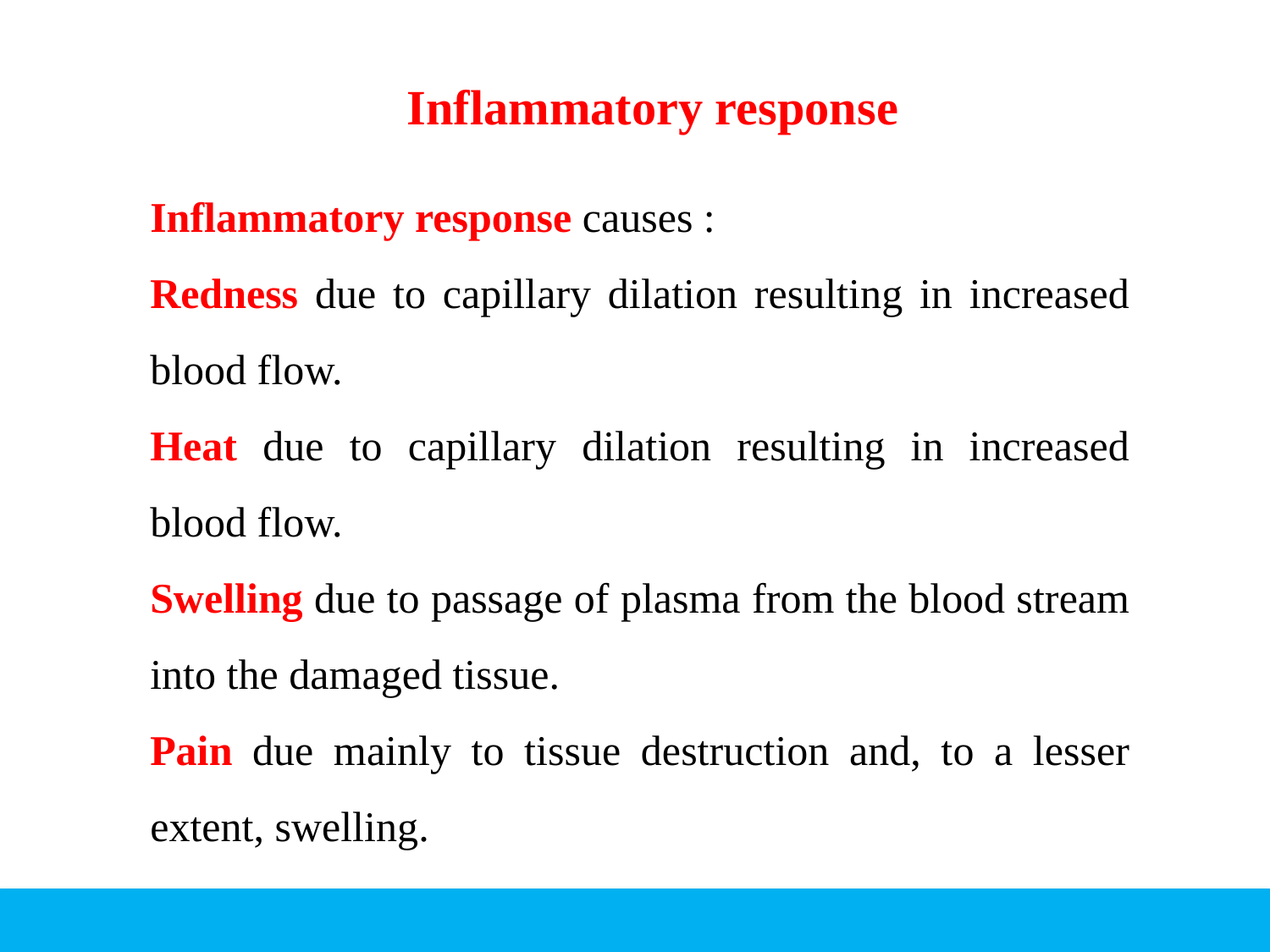

Inflammatory response
Inflammatory response causes :
Redness due to capillary dilation resulting in increased blood flow.
Heat due to capillary dilation resulting in increased blood flow.
Swelling due to passage of plasma from the blood stream into the damaged tissue.
Pain due mainly to tissue destruction and, to a lesser extent, swelling.